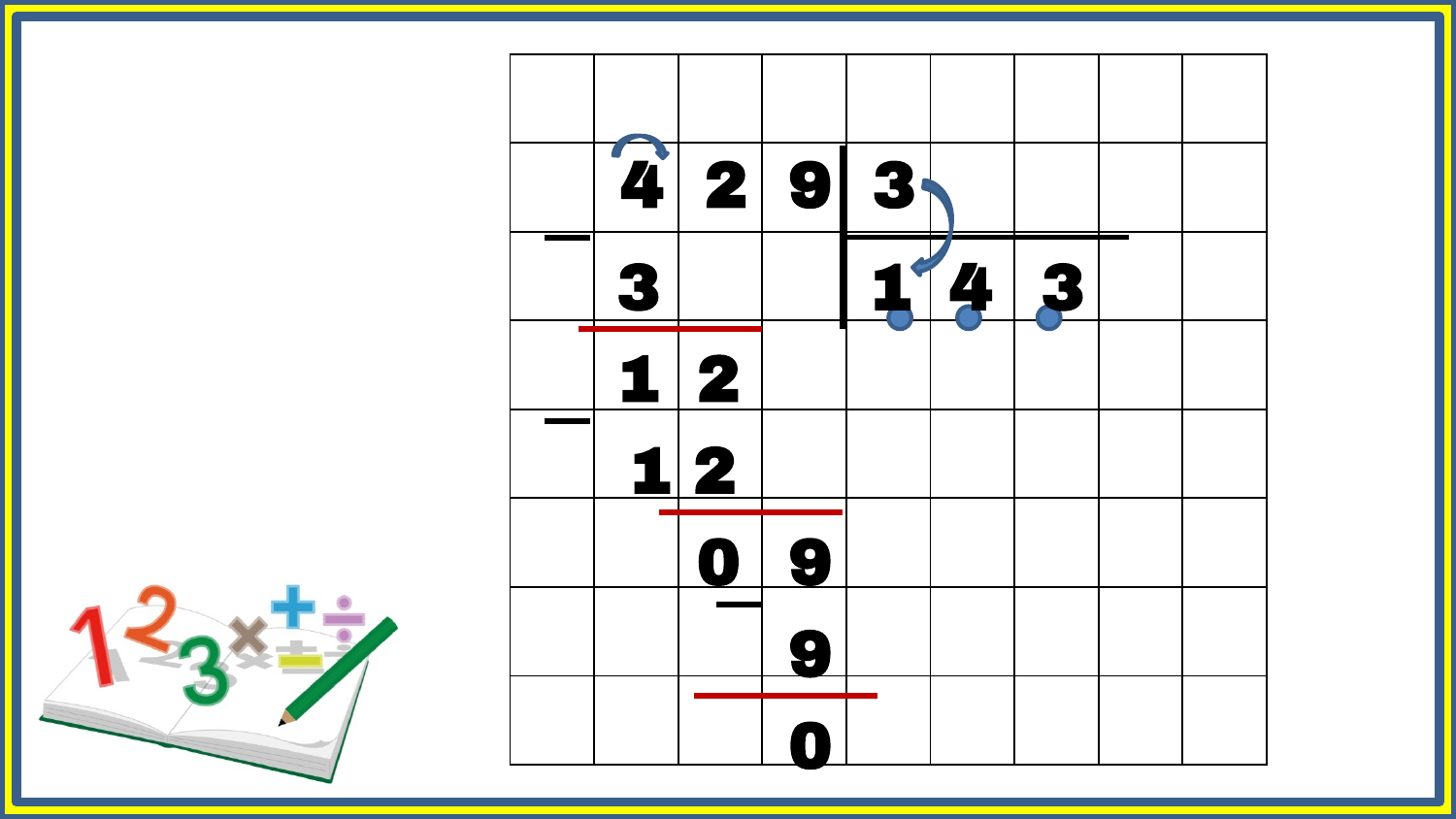

|  |  |  |  |  |  |  |  |  |
| --- | --- | --- | --- | --- | --- | --- | --- | --- |
|  | 4 | 2 | 9 | 3 |  |  |  |  |
|  |  |  |  |  |  |  |  |  |
|  |  |  |  |  |  |  |  |  |
|  |  |  |  |  |  |  |  |  |
|  |  |  |  |  |  |  |  |  |
|  |  |  |  |  |  |  |  |  |
|  |  |  |  |  |  |  |  |  |

3
1
4
3

1
2
1 2
0
9
9
0